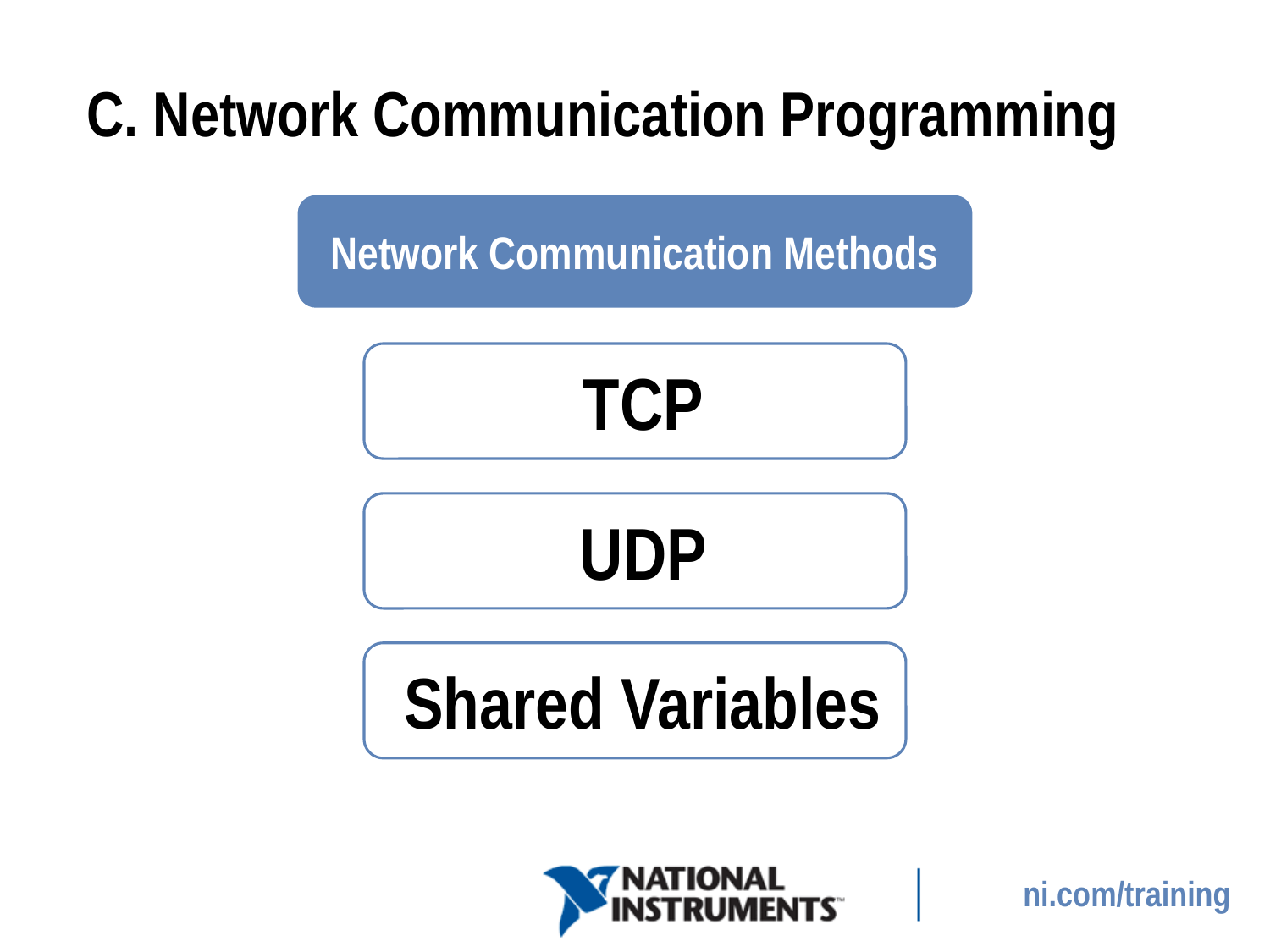

# C. Network Communication Programming
Network Communication Methods
 TCP
 UDP
 Shared Variables